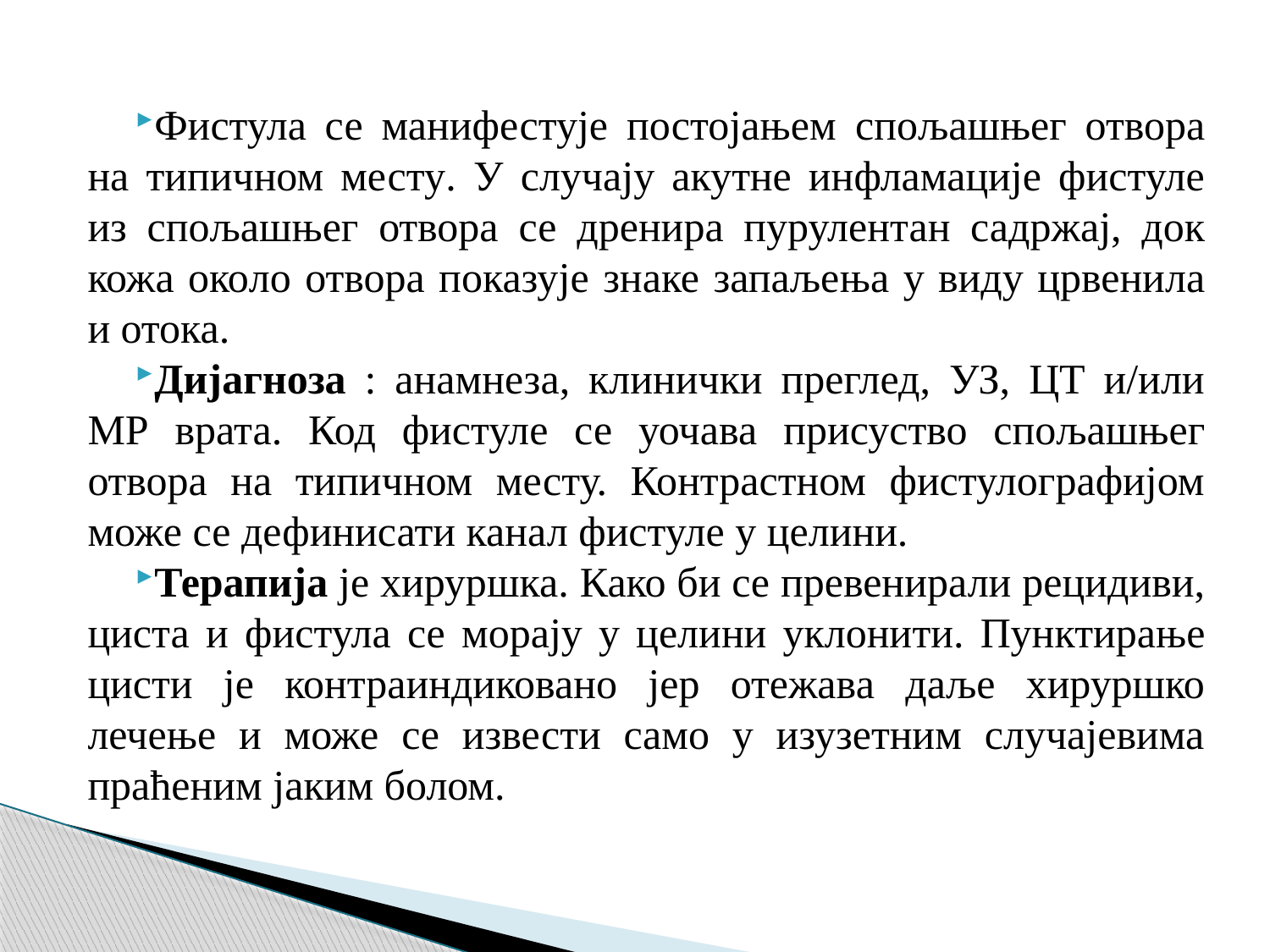

Фистула се манифестује постојањем спољашњег отвора на типичном месту. У случају акутне инфламације фистуле из спољашњег отвора се дренира пурулентан садржај, док кожа около отвора показује знаке запаљења у виду црвенила и отока.
Дијагноза : анамнеза, клинички преглед, УЗ, ЦТ и/или МР врата. Код фистуле се уочава присуство спољашњег отвора на типичном месту. Контрастном фистулографијом може се дефинисати канал фистуле у целини.
Терапија је хируршка. Како би се превенирали рецидиви, циста и фистула се морају у целини уклонити. Пунктирање цисти је контраиндиковано јер отежава даље хируршко лечење и може се извести само у изузетним случајевима праћеним јаким болом.